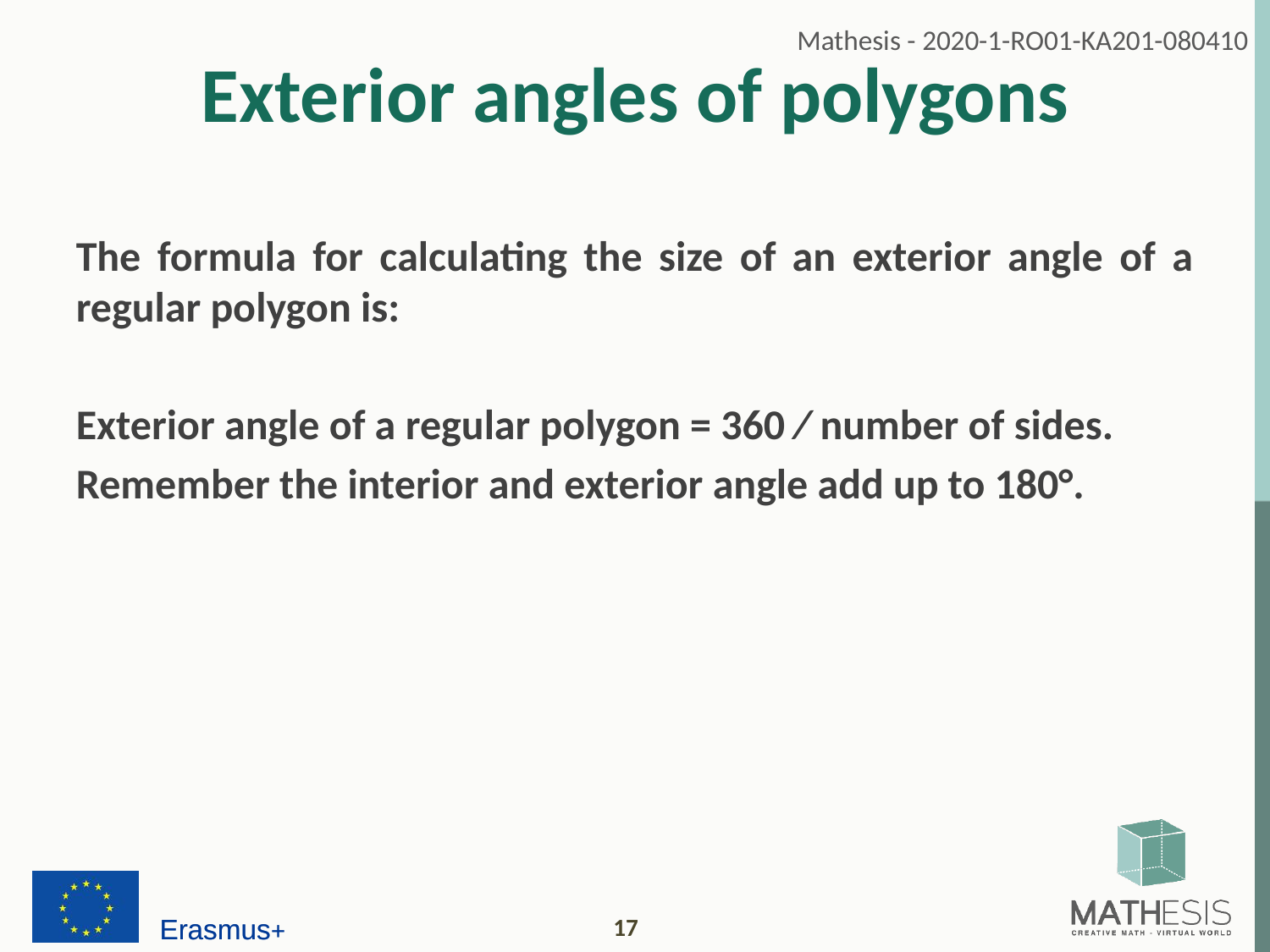

# Exterior angles of polygons
The formula for calculating the size of an exterior angle of a regular polygon is:

Exterior angle of a regular polygon = 360 ∕ number of sides.
Remember the interior and exterior angle add up to 180°.